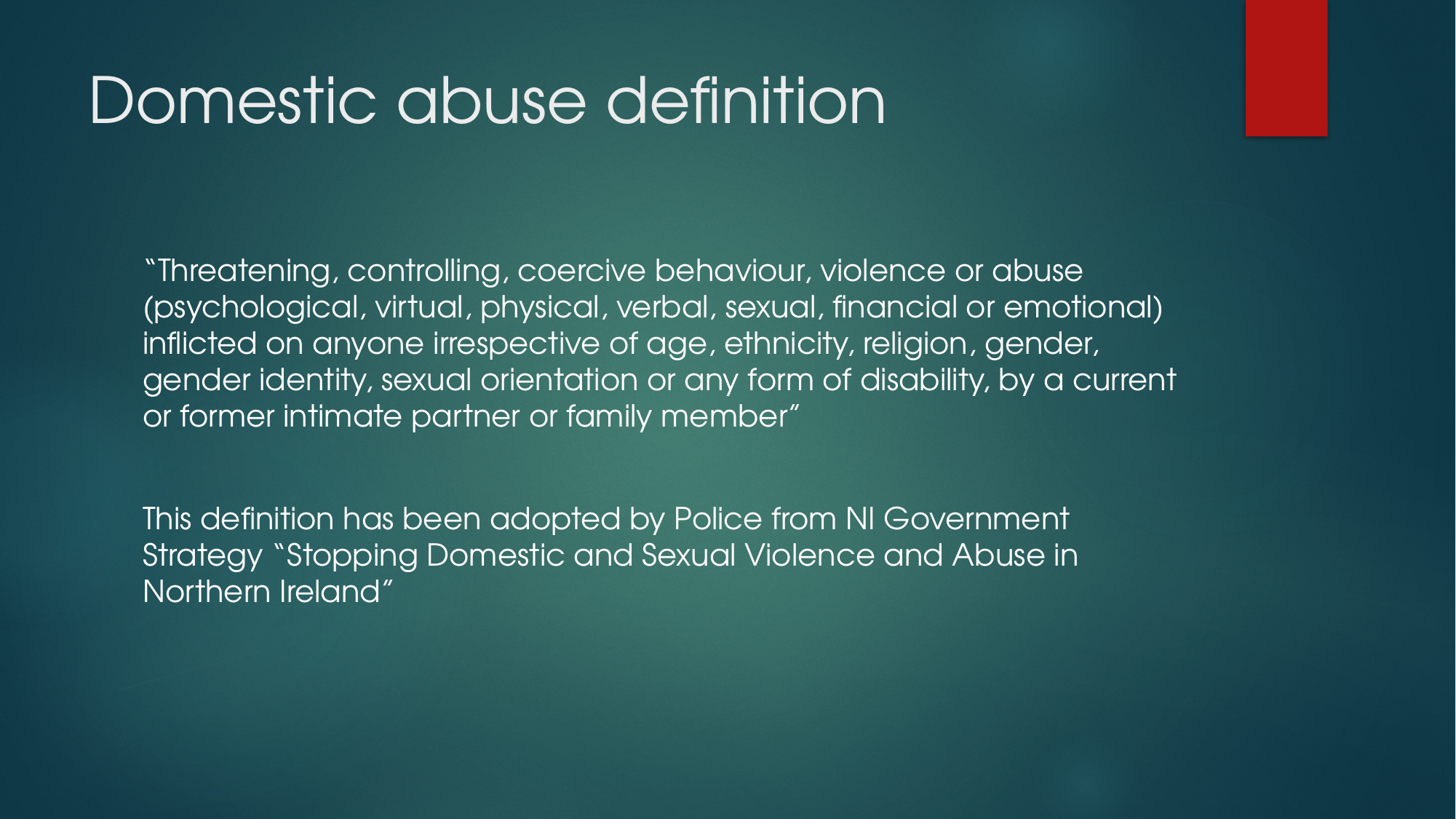

# Domestic abuse definition
“Threatening, controlling, coercive behaviour, violence or abuse (psychological, virtual, physical, verbal, sexual, financial or emotional) inflicted on anyone irrespective of age, ethnicity, religion, gender, gender identity, sexual orientation or any form of disability, by a current or former intimate partner or family member”

This definition has been adopted by Police from NI Government Strategy “Stopping Domestic and Sexual Violence and Abuse in Northern Ireland”